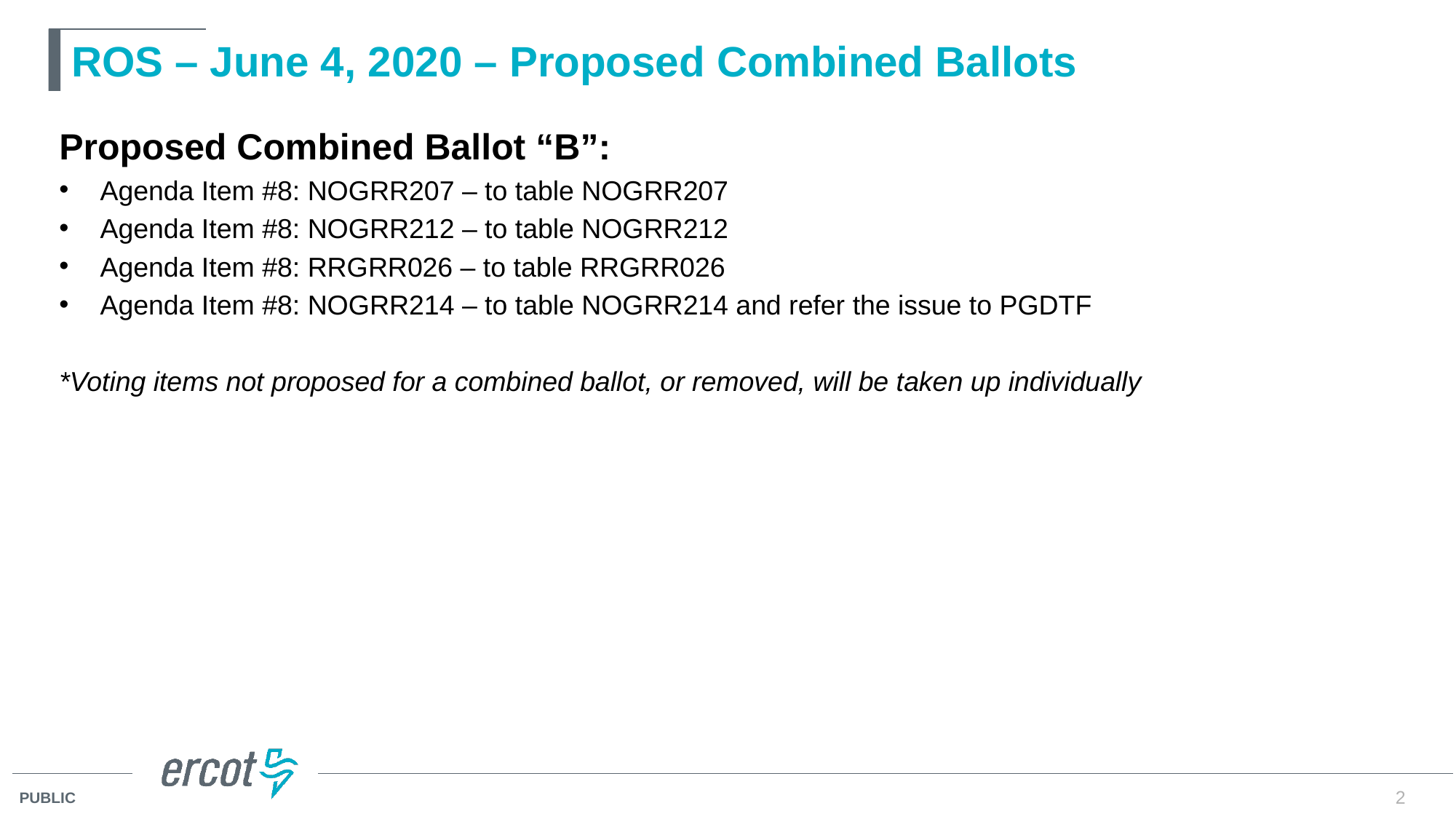

# ROS – June 4, 2020 – Proposed Combined Ballots
Proposed Combined Ballot “B”:
Agenda Item #8: NOGRR207 – to table NOGRR207
Agenda Item #8: NOGRR212 – to table NOGRR212
Agenda Item #8: RRGRR026 – to table RRGRR026
Agenda Item #8: NOGRR214 – to table NOGRR214 and refer the issue to PGDTF

*Voting items not proposed for a combined ballot, or removed, will be taken up individually

2